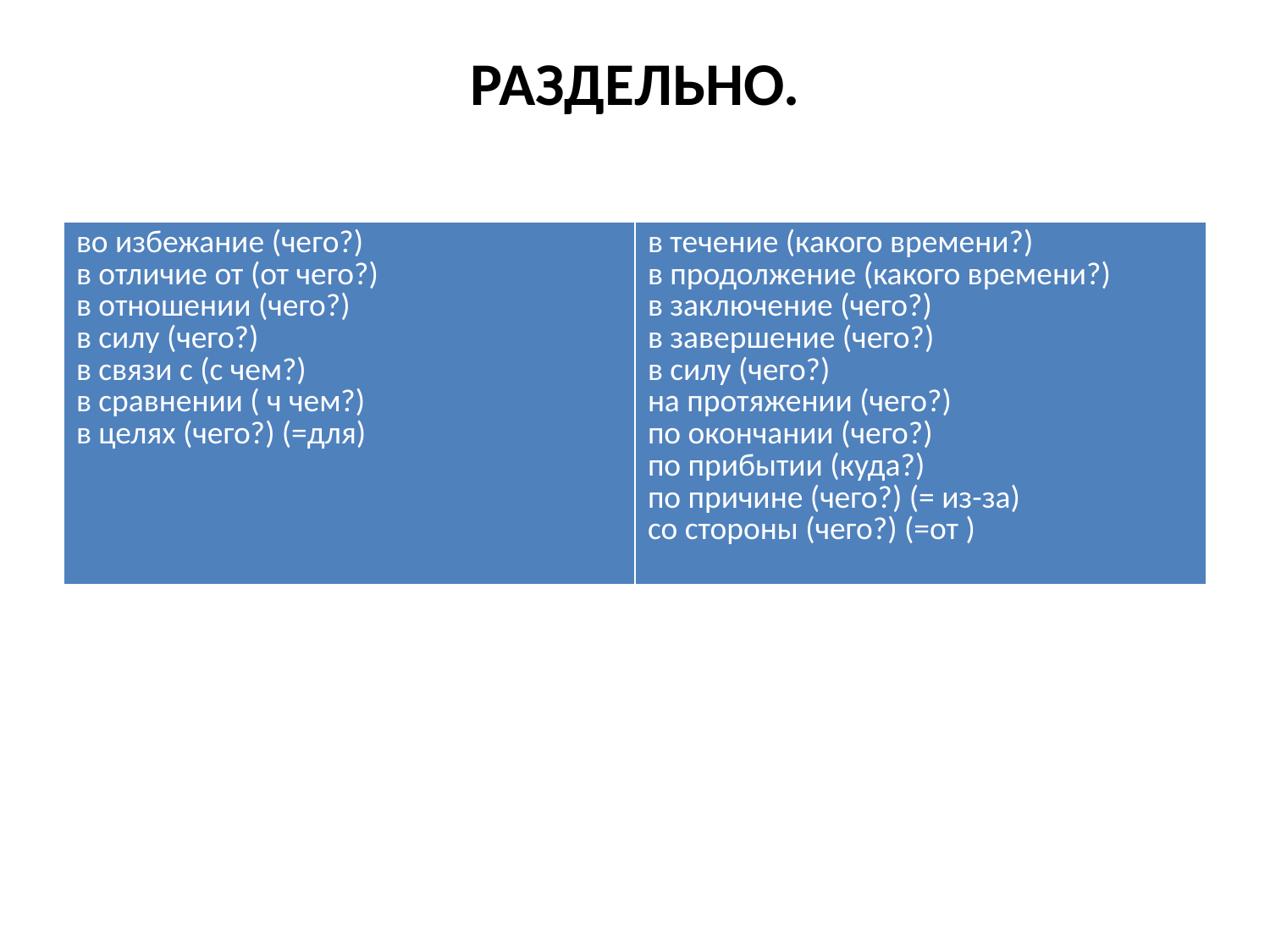

# РАЗДЕЛЬНО.
| во избежание (чего?) в отличие от (от чего?) в отношении (чего?) в силу (чего?) в связи с (с чем?) в сравнении ( ч чем?) в целях (чего?) (=для) | в течение (какого времени?) в продолжение (какого времени?) в заключение (чего?) в завершение (чего?) в силу (чего?) на протяжении (чего?) по окончании (чего?) по прибытии (куда?) по причине (чего?) (= из-за) со стороны (чего?) (=от ) |
| --- | --- |